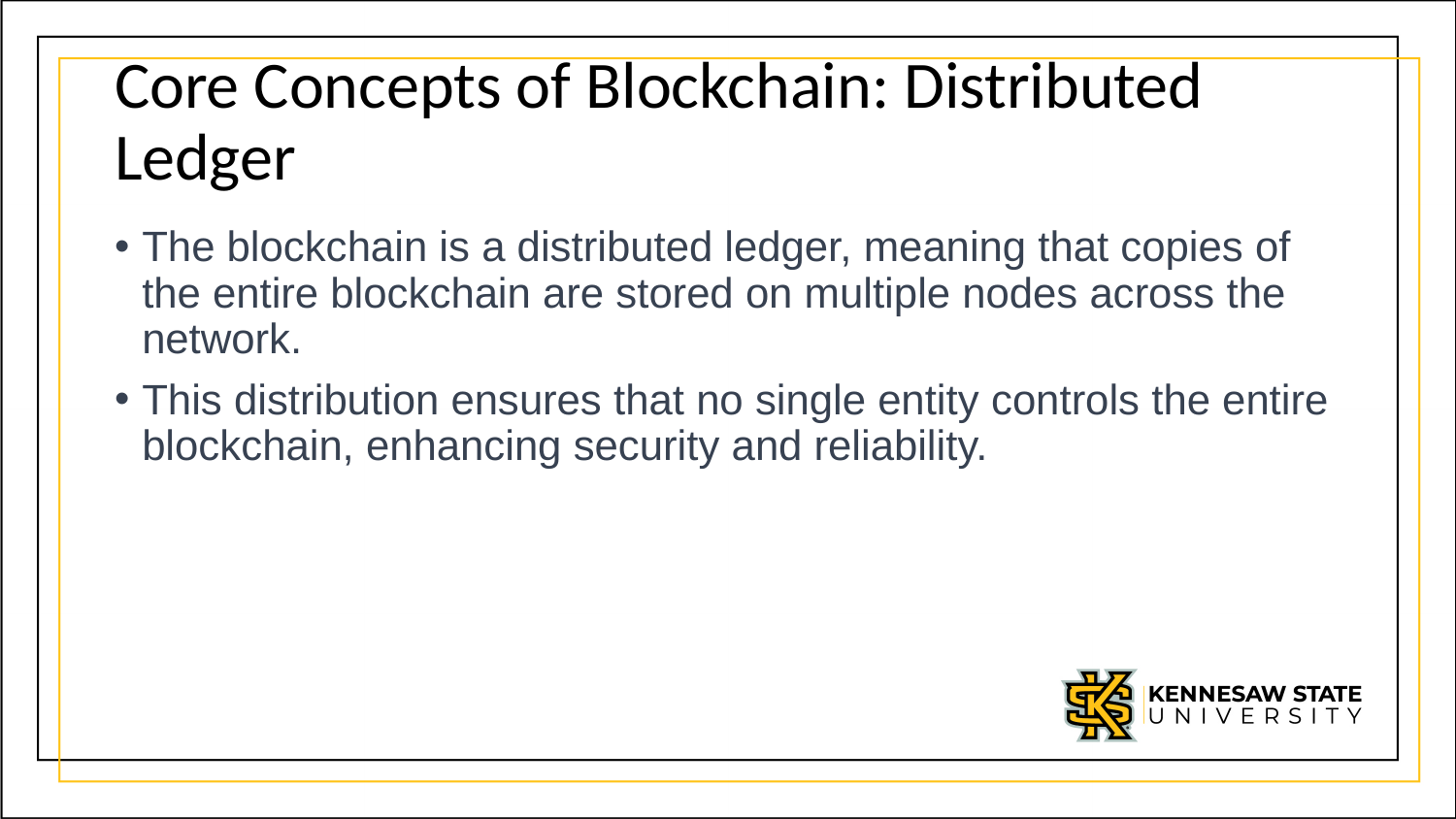

# Core Concepts of Blockchain: Distributed Ledger
The blockchain is a distributed ledger, meaning that copies of the entire blockchain are stored on multiple nodes across the network.
This distribution ensures that no single entity controls the entire blockchain, enhancing security and reliability.